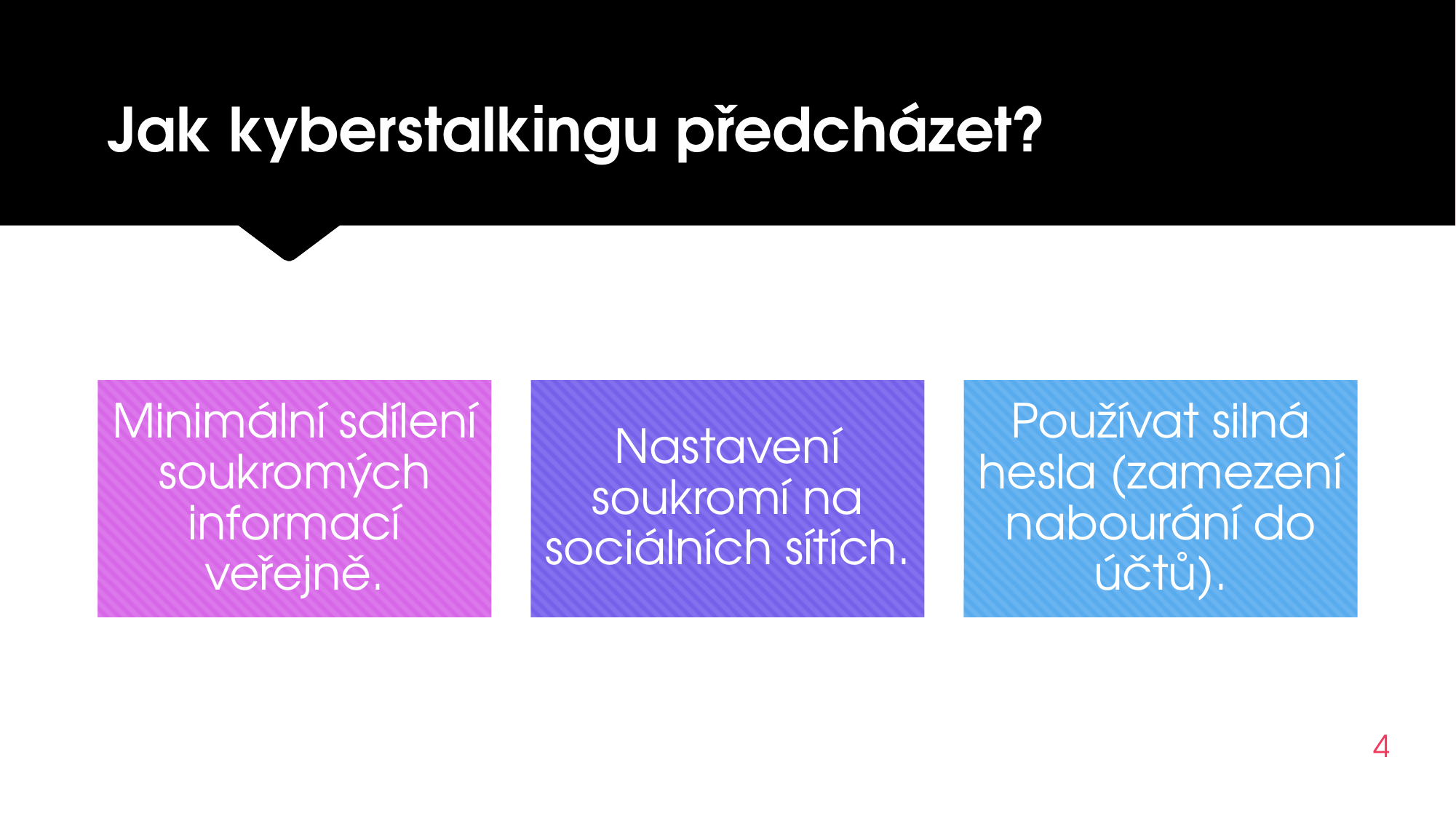

# Jak kyberstalkingu předcházet?
Minimální sdílení soukromých informací veřejně.
Nastavení soukromí na sociálních sítích.
Používat silná hesla (zamezení nabourání do účtů).
4